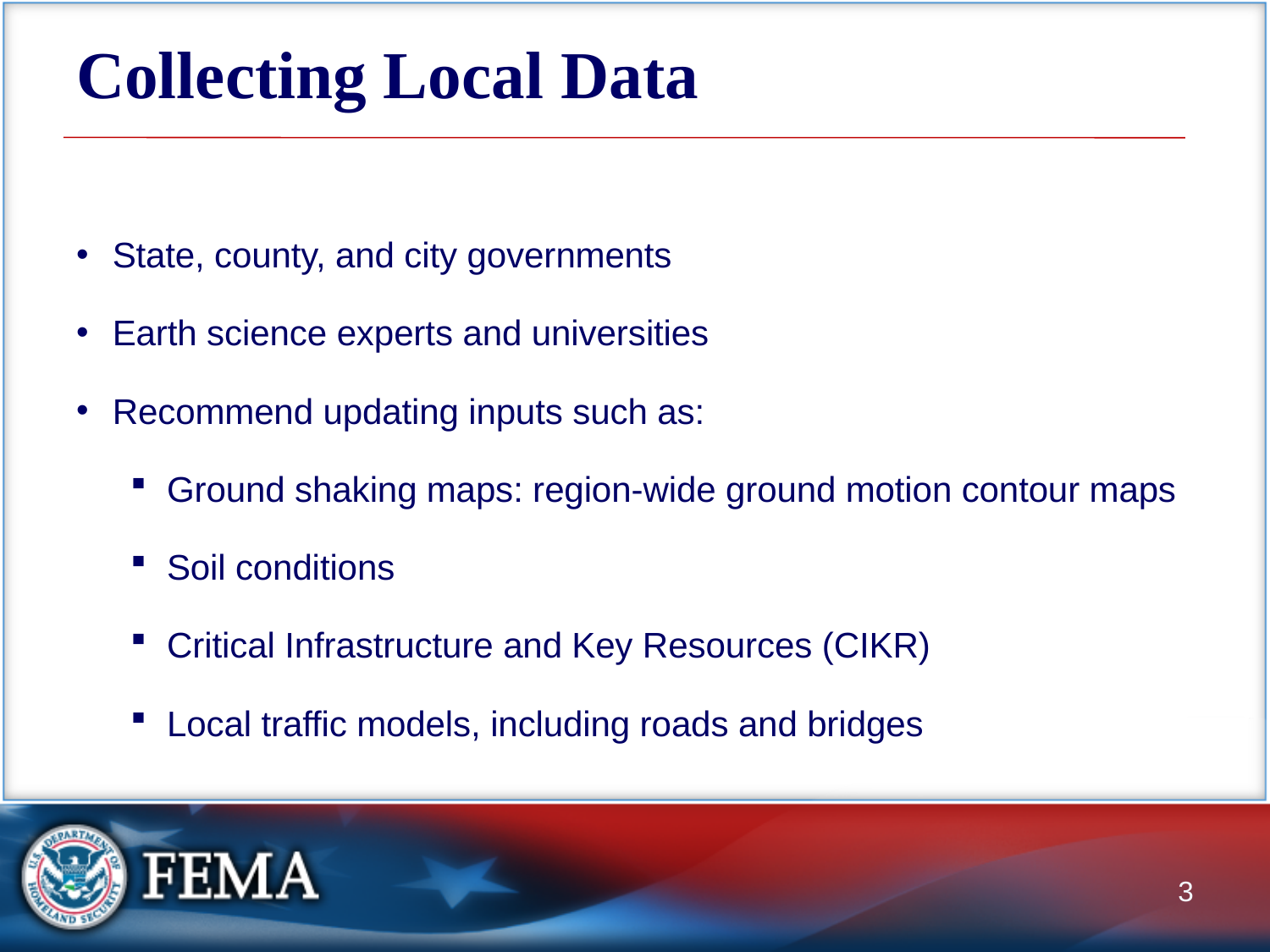

# Collecting Local Data

State, county, and city governments
Earth science experts and universities
Recommend updating inputs such as:
Ground shaking maps: region-wide ground motion contour maps
Soil conditions
Critical Infrastructure and Key Resources (CIKR)
Local traffic models, including roads and bridges
3